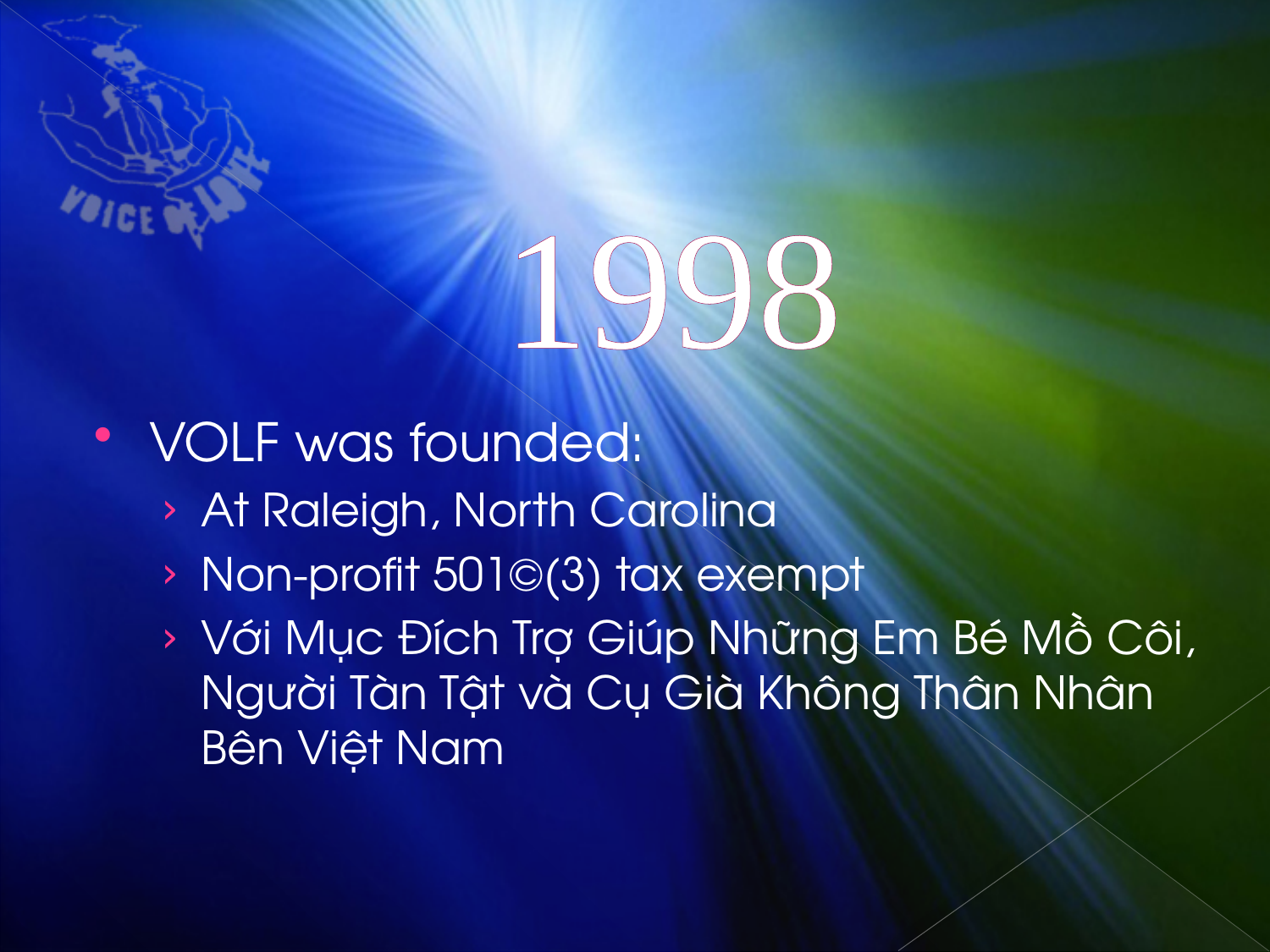

# 1998
VOLF was founded:
At Raleigh, North Carolina
Non-profit 501©(3) tax exempt
Với Mục Đích Trợ Giúp Những Em Bé Mồ Côi, Người Tàn Tật và Cụ Già Không Thân Nhân Bên Việt Nam